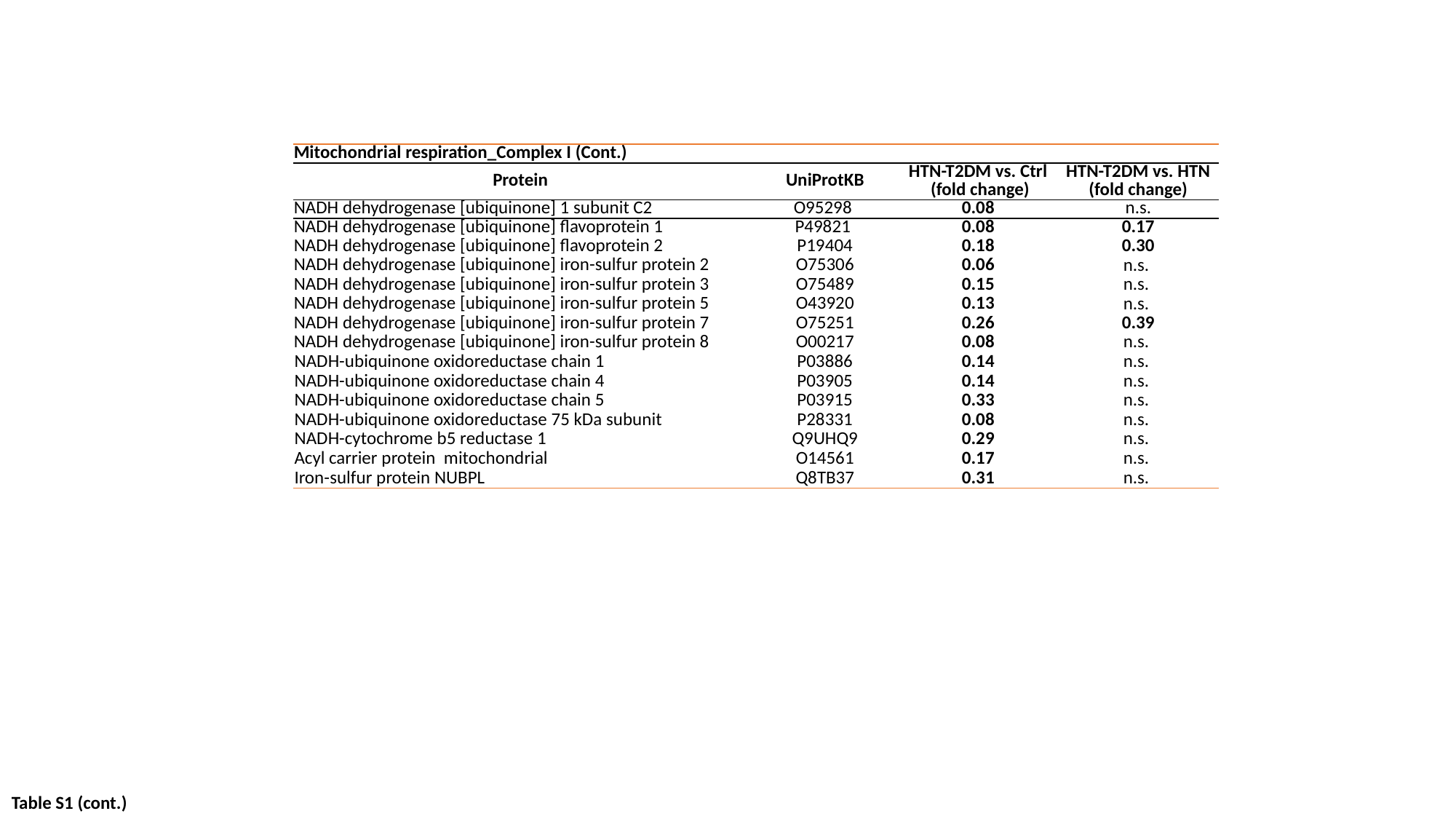

| Mitochondrial respiration\_Complex I (Cont.) |  |  |  |
| --- | --- | --- | --- |
| Protein | UniProtKB | HTN-T2DM vs. Ctrl (fold change) | HTN-T2DM vs. HTN (fold change) |
| NADH dehydrogenase [ubiquinone] 1 subunit C2 | O95298 | 0.08 | n.s. |
| NADH dehydrogenase [ubiquinone] flavoprotein 1 | P49821 | 0.08 | 0.17 |
| NADH dehydrogenase [ubiquinone] flavoprotein 2 | P19404 | 0.18 | 0.30 |
| NADH dehydrogenase [ubiquinone] iron-sulfur protein 2 | O75306 | 0.06 | n.s. |
| NADH dehydrogenase [ubiquinone] iron-sulfur protein 3 | O75489 | 0.15 | n.s. |
| NADH dehydrogenase [ubiquinone] iron-sulfur protein 5 | O43920 | 0.13 | n.s. |
| NADH dehydrogenase [ubiquinone] iron-sulfur protein 7 | O75251 | 0.26 | 0.39 |
| NADH dehydrogenase [ubiquinone] iron-sulfur protein 8 | O00217 | 0.08 | n.s. |
| NADH-ubiquinone oxidoreductase chain 1 | P03886 | 0.14 | n.s. |
| NADH-ubiquinone oxidoreductase chain 4 | P03905 | 0.14 | n.s. |
| NADH-ubiquinone oxidoreductase chain 5 | P03915 | 0.33 | n.s. |
| NADH-ubiquinone oxidoreductase 75 kDa subunit | P28331 | 0.08 | n.s. |
| NADH-cytochrome b5 reductase 1 | Q9UHQ9 | 0.29 | n.s. |
| Acyl carrier protein mitochondrial | O14561 | 0.17 | n.s. |
| Iron-sulfur protein NUBPL | Q8TB37 | 0.31 | n.s. |
Table S1 (cont.)